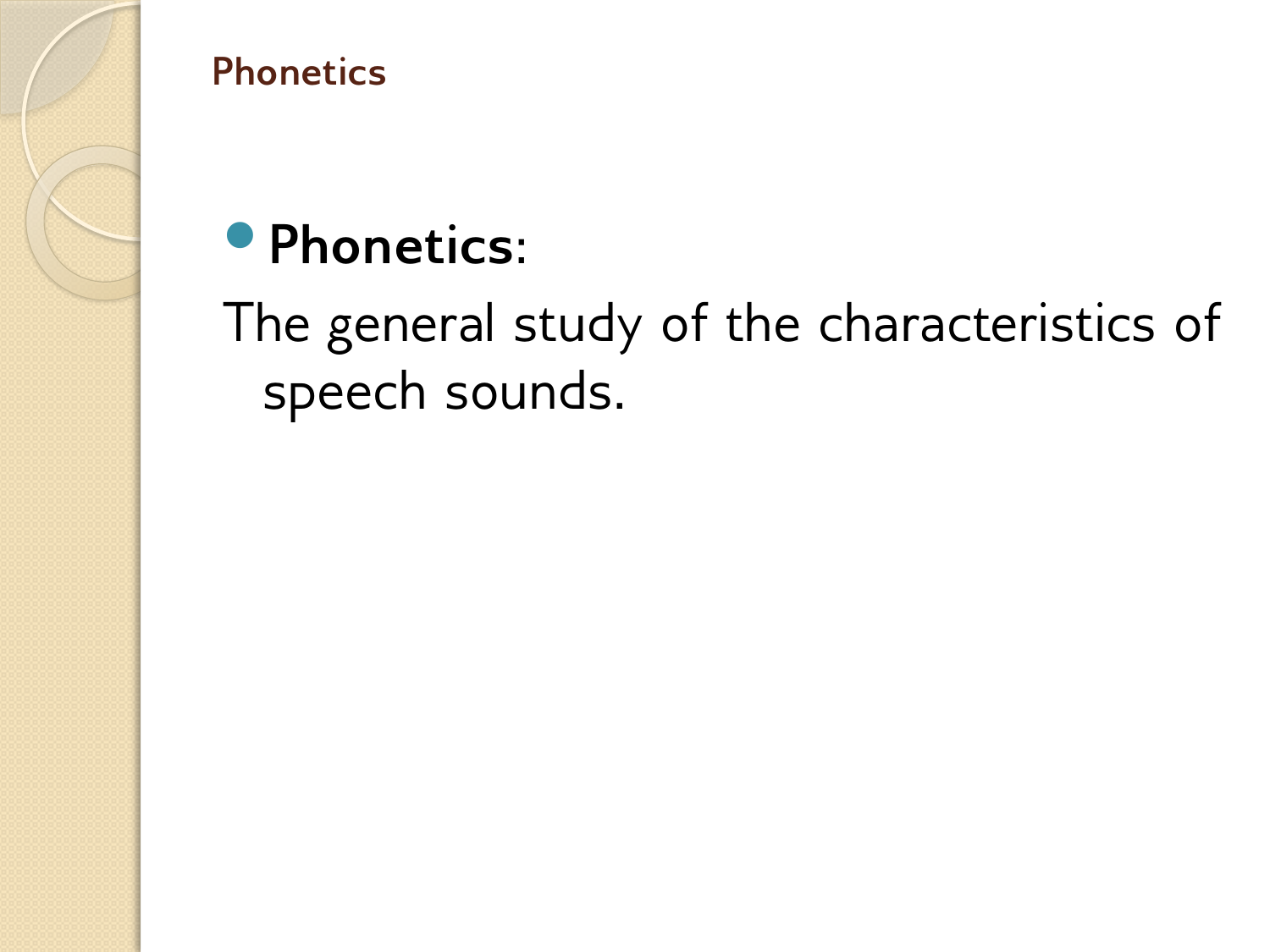

# Phonetics
Phonetics:
The general study of the characteristics of speech sounds.